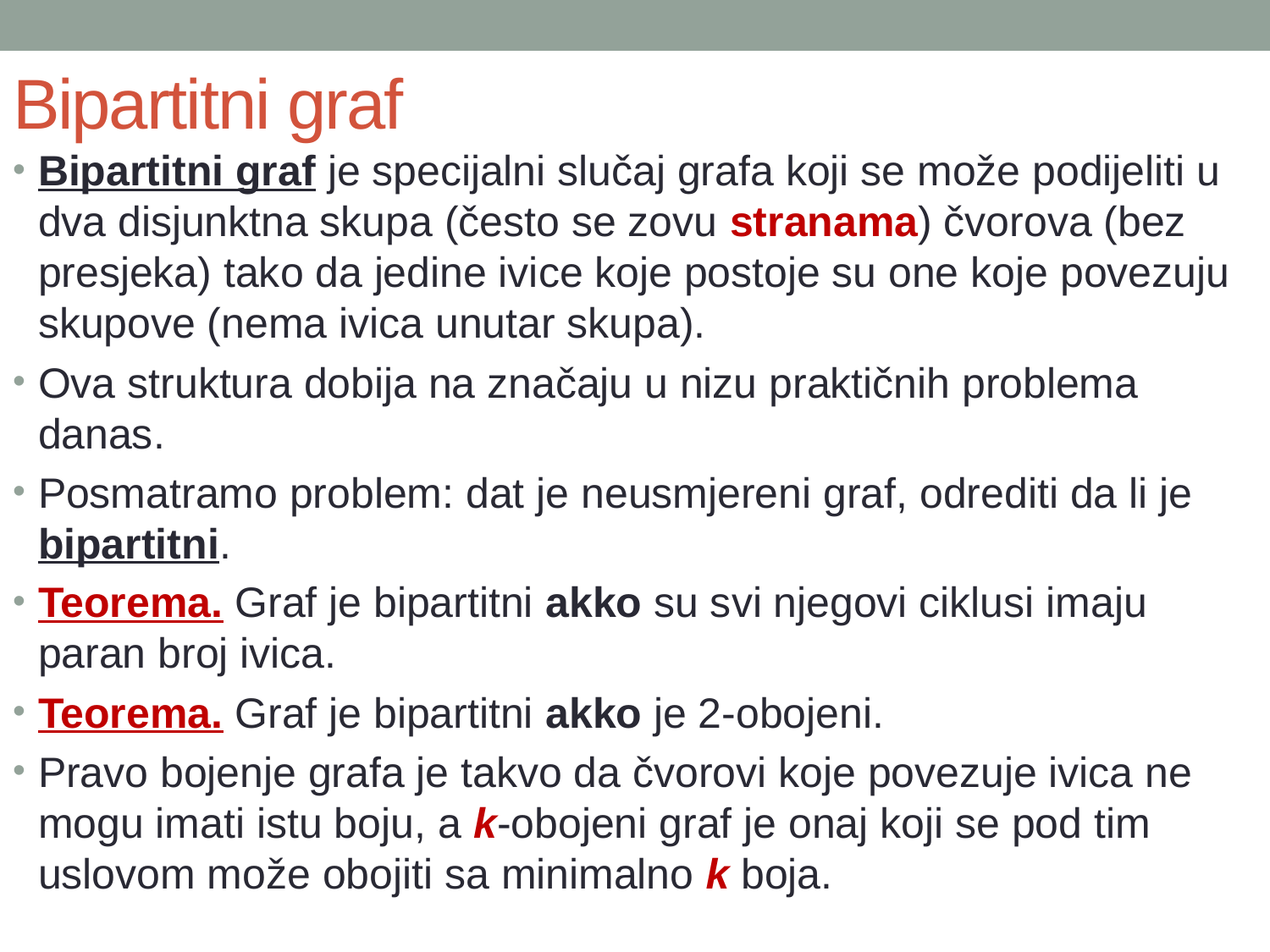

# Bipartitni graf
Bipartitni graf je specijalni slučaj grafa koji se može podijeliti u dva disjunktna skupa (često se zovu stranama) čvorova (bez presjeka) tako da jedine ivice koje postoje su one koje povezuju skupove (nema ivica unutar skupa).
Ova struktura dobija na značaju u nizu praktičnih problema danas.
Posmatramo problem: dat je neusmjereni graf, odrediti da li je bipartitni.
Teorema. Graf je bipartitni akko su svi njegovi ciklusi imaju paran broj ivica.
Teorema. Graf je bipartitni akko je 2-obojeni.
Pravo bojenje grafa je takvo da čvorovi koje povezuje ivica ne mogu imati istu boju, a k-obojeni graf je onaj koji se pod tim uslovom može obojiti sa minimalno k boja.